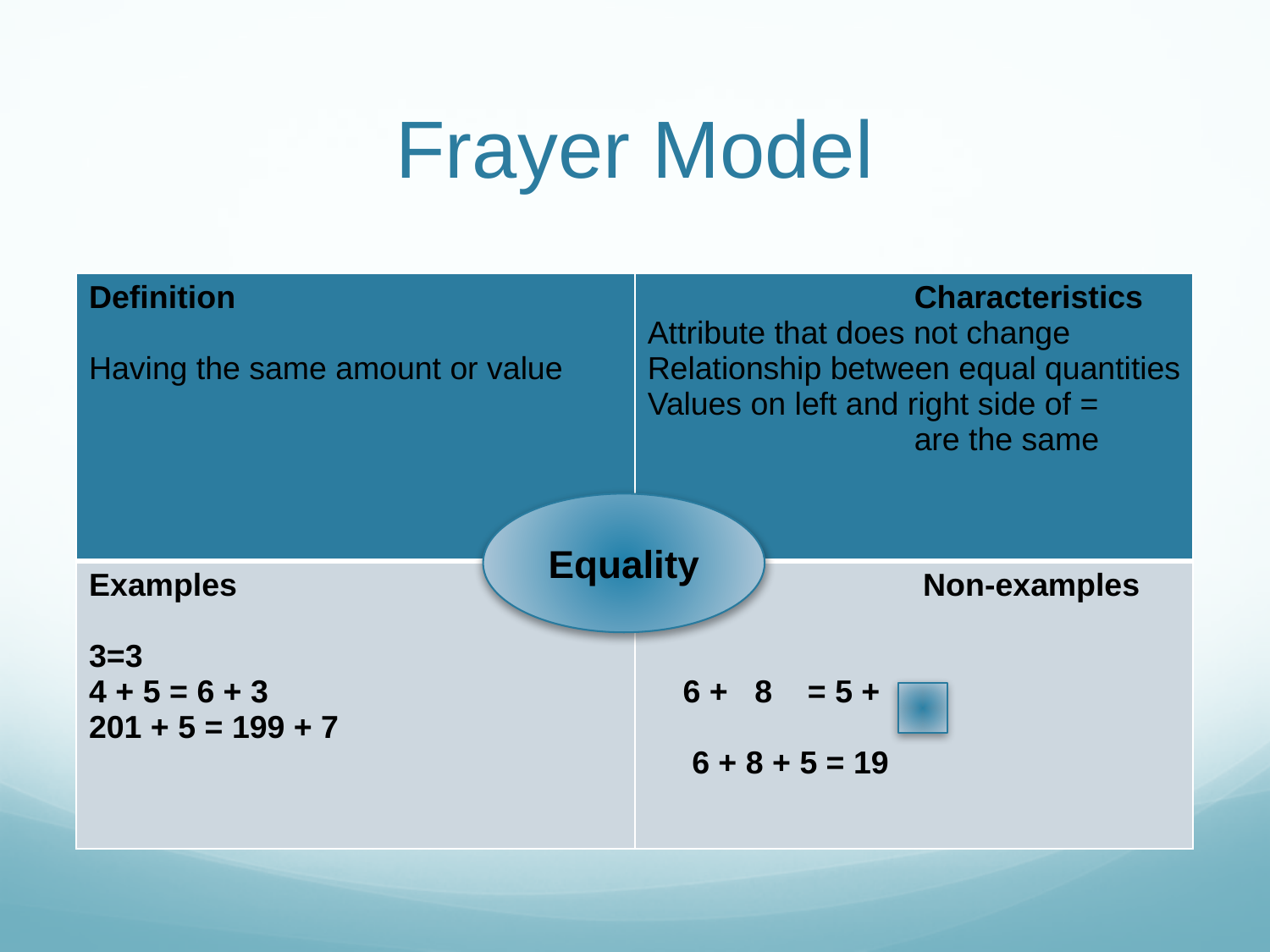

# Frayer Model
| Definition Having the same amount or value | Characteristics Attribute that does not change Relationship between equal quantities Values on left and right side of = are the same |
| --- | --- |
| Examples 3=3 4 + 5 = 6 + 3 201 + 5 = 199 + 7 | Non-examples 6 + 8 = 5 + 6 + 8 + 5 = 19 |
Equality